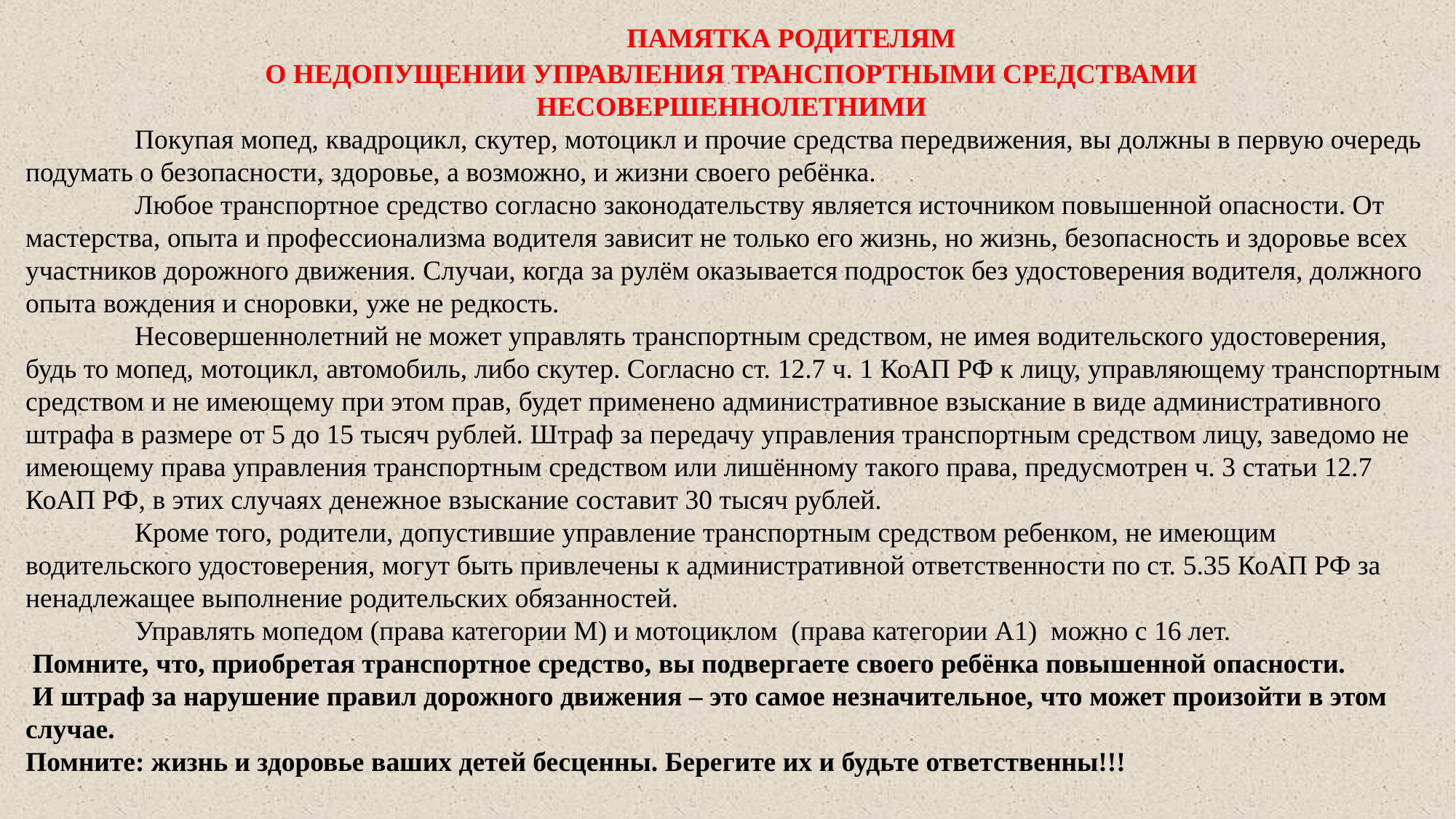

ПАМЯТКА РОДИТЕЛЯМ
О НЕДОПУЩЕНИИ УПРАВЛЕНИЯ ТРАНСПОРТНЫМИ СРЕДСТВАМИ
НЕСОВЕРШЕННОЛЕТНИМИ
	Покупая мопед, квадроцикл, скутер, мотоцикл и прочие средства передвижения, вы должны в первую очередь подумать о безопасности, здоровье, а возможно, и жизни своего ребёнка.
	Любое транспортное средство согласно законодательству является источником повышенной опасности. От мастерства, опыта и профессионализма водителя зависит не только его жизнь, но жизнь, безопасность и здоровье всех участников дорожного движения. Случаи, когда за рулём оказывается подросток без удостоверения водителя, должного опыта вождения и сноровки, уже не редкость.
	Несовершеннолетний не может управлять транспортным средством, не имея водительского удостоверения, будь то мопед, мотоцикл, автомобиль, либо скутер. Согласно ст. 12.7 ч. 1 КоАП РФ к лицу, управляющему транспортным средством и не имеющему при этом прав, будет применено административное взыскание в виде административного штрафа в размере от 5 до 15 тысяч рублей. Штраф за передачу управления транспортным средством лицу, заведомо не имеющему права управления транспортным средством или лишённому такого права, предусмотрен ч. 3 статьи 12.7 КоАП РФ, в этих случаях денежное взыскание составит 30 тысяч рублей.
	Кроме того, родители, допустившие управление транспортным средством ребенком, не имеющим водительского удостоверения, могут быть привлечены к административной ответственности по ст. 5.35 КоАП РФ за ненадлежащее выполнение родительских обязанностей.
	Управлять мопедом (права категории М) и мотоциклом  (права категории А1)  можно с 16 лет.
 Помните, что, приобретая транспортное средство, вы подвергаете своего ребёнка повышенной опасности.
 И штраф за нарушение правил дорожного движения – это самое незначительное, что может произойти в этом случае.
Помните: жизнь и здоровье ваших детей бесценны. Берегите их и будьте ответственны!!!